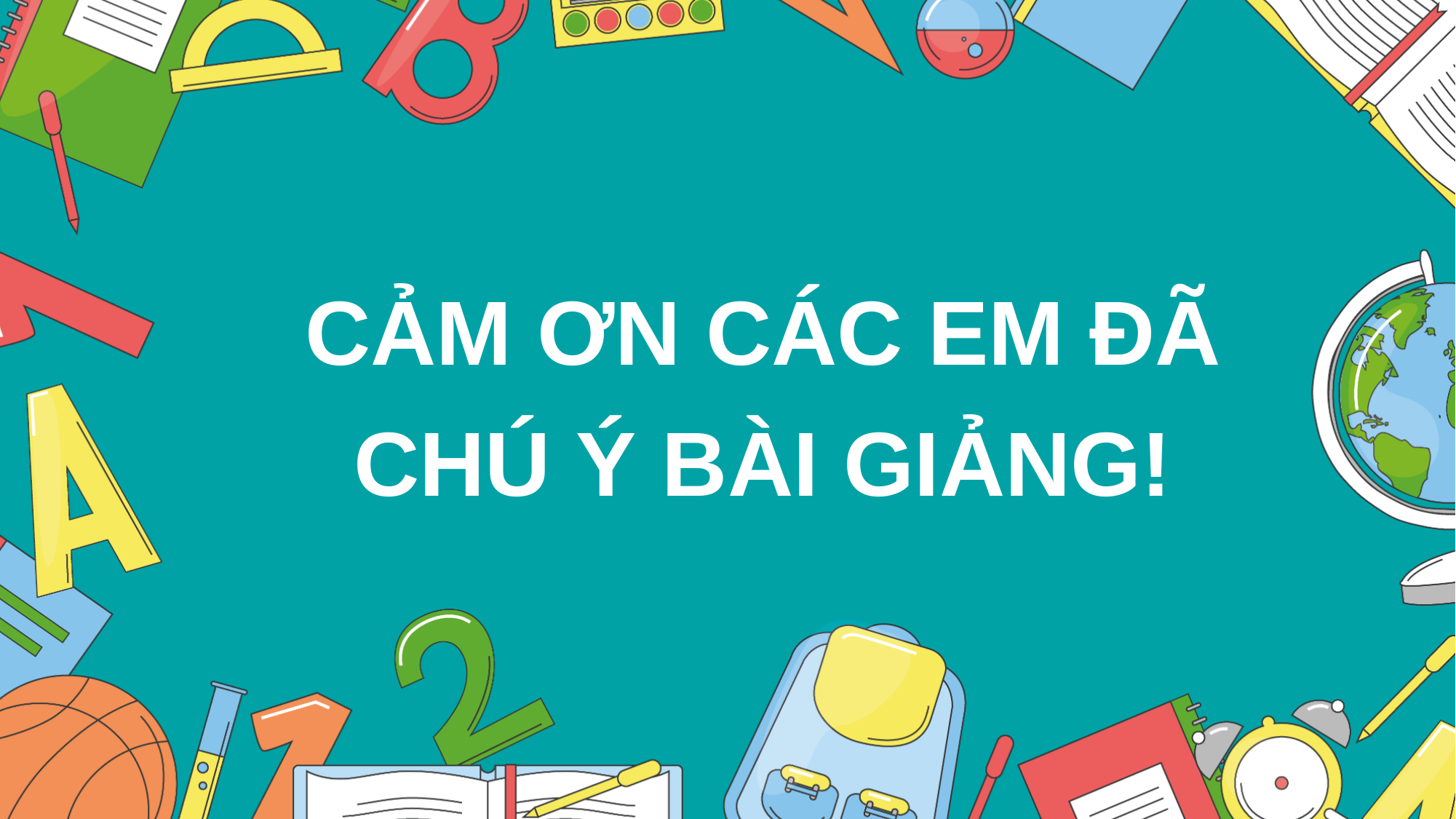

CẢM ƠN CÁC EM ĐÃ CHÚ Ý BÀI GIẢNG!